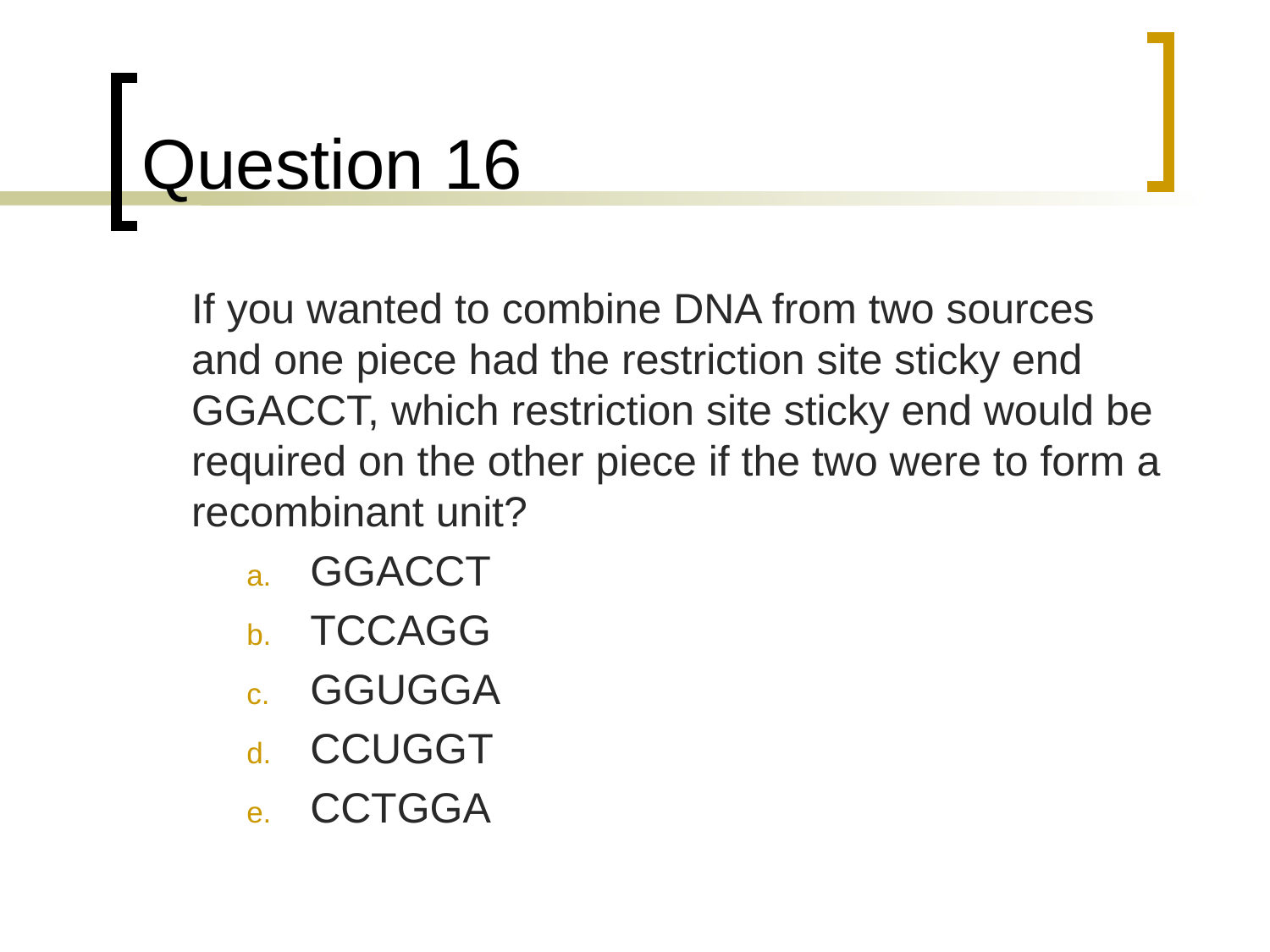

# Question 16
	If you wanted to combine DNA from two sources and one piece had the restriction site sticky end GGACCT, which restriction site sticky end would be required on the other piece if the two were to form a recombinant unit?
GGACCT
TCCAGG
GGUGGA
CCUGGT
CCTGGA